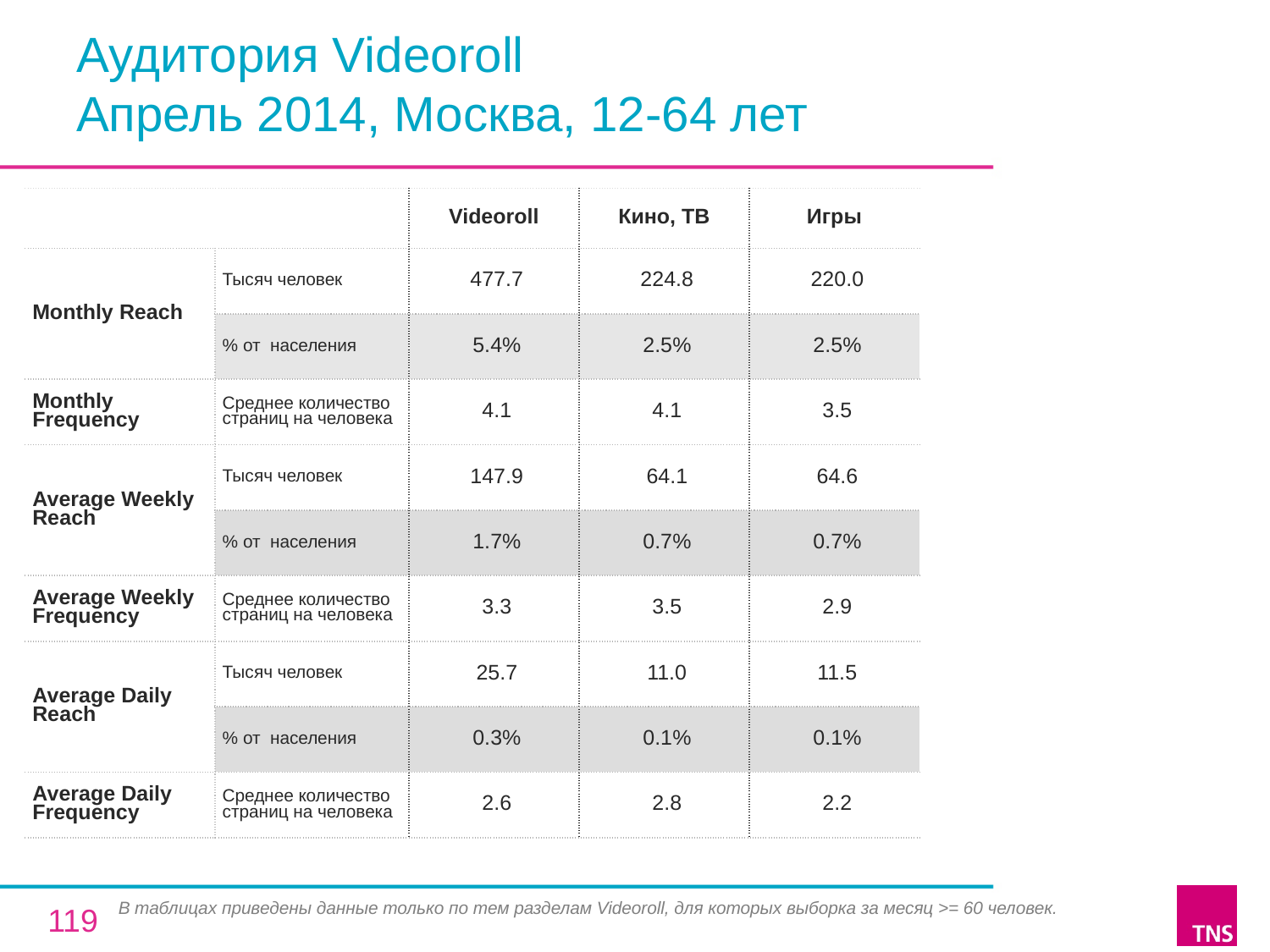

# Аудитория Videoroll Апрель 2014, Москва, 12-64 лет
|  |  | Videoroll | Кино, ТВ | Игры |
| --- | --- | --- | --- | --- |
| Monthly Reach | Тысяч человек | 477.7 | 224.8 | 220.0 |
|  | % от населения | 5.4% | 2.5% | 2.5% |
| Monthly Frequency | Среднее количество страниц на человека | 4.1 | 4.1 | 3.5 |
| Average Weekly Reach | Тысяч человек | 147.9 | 64.1 | 64.6 |
|  | % от населения | 1.7% | 0.7% | 0.7% |
| Average Weekly Frequency | Среднее количество страниц на человека | 3.3 | 3.5 | 2.9 |
| Average Daily Reach | Тысяч человек | 25.7 | 11.0 | 11.5 |
|  | % от населения | 0.3% | 0.1% | 0.1% |
| Average Daily Frequency | Среднее количество страниц на человека | 2.6 | 2.8 | 2.2 |
В таблицах приведены данные только по тем разделам Videoroll, для которых выборка за месяц >= 60 человек.
119